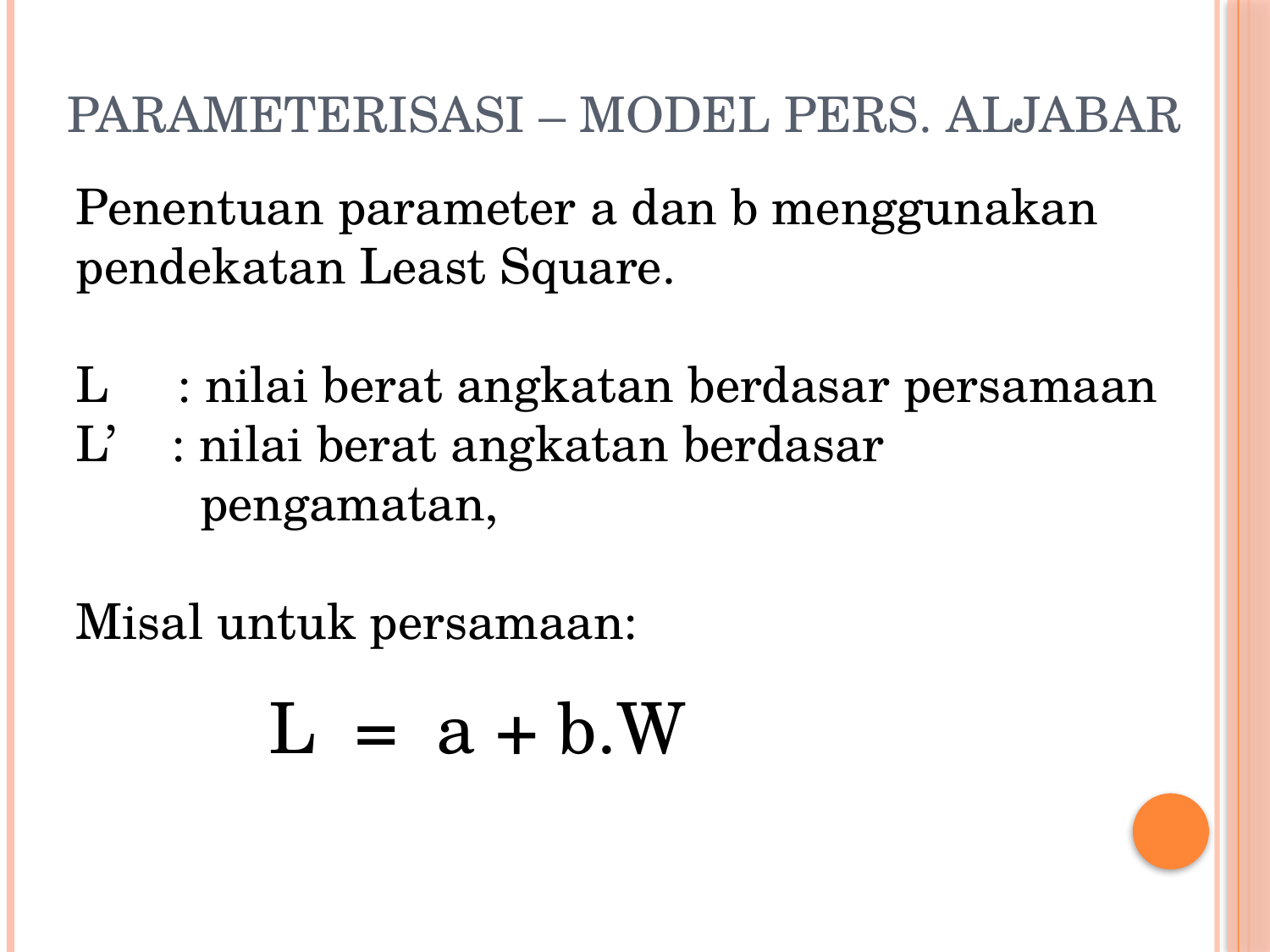

# Parameterisasi – Model Pers. Aljabar
Penentuan parameter a dan b menggunakan pendekatan Least Square.

L     : nilai berat angkatan berdasar persamaan
L’    : nilai berat angkatan berdasar
         pengamatan,

Misal untuk persamaan:

              L  =  a + b.W